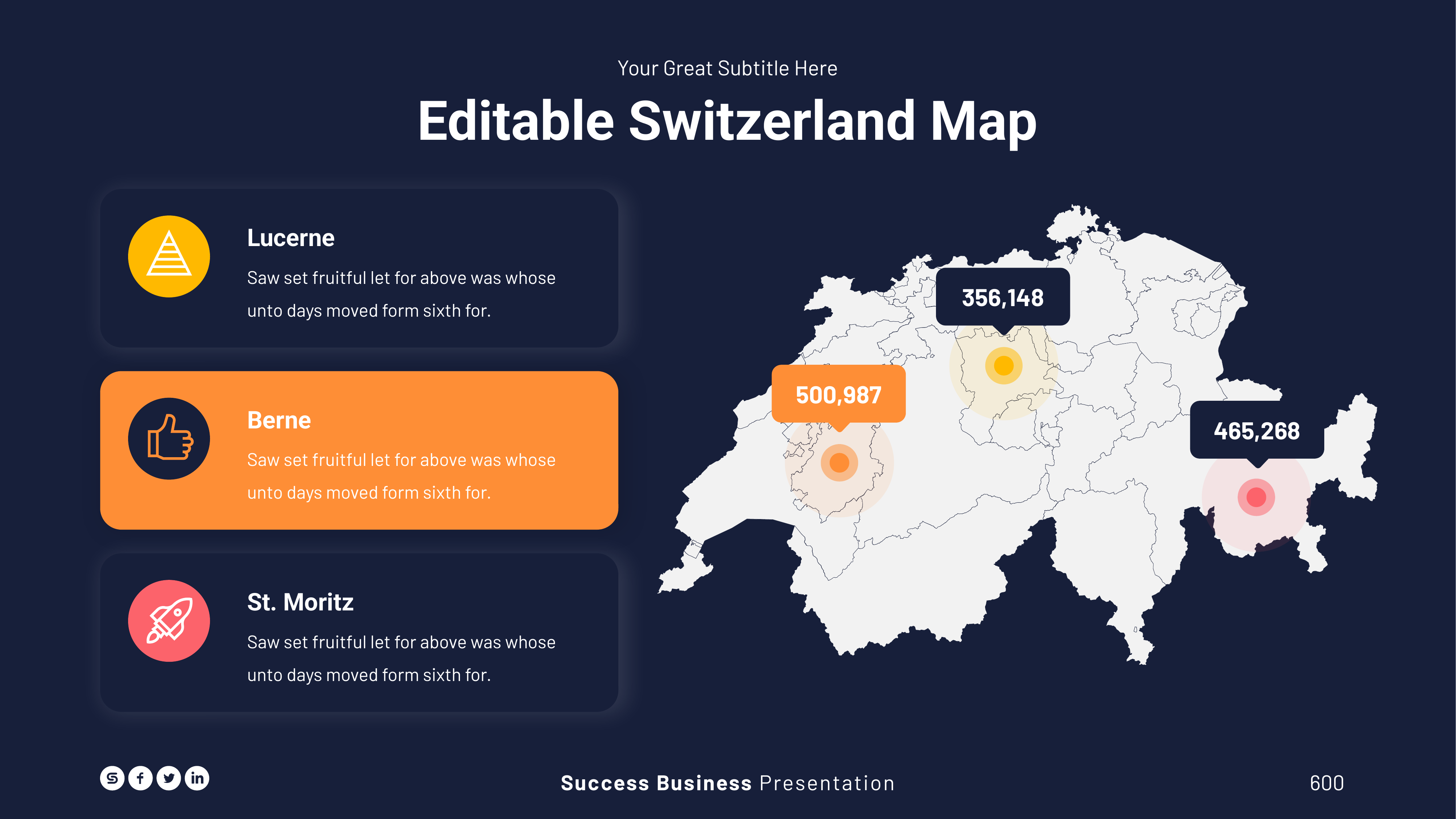

Your Great Subtitle Here
Editable Switzerland Map

Lucerne
Saw set fruitful let for above was whose unto days moved form sixth for.

356,148

500,987

Berne
Saw set fruitful let for above was whose unto days moved form sixth for.

465,268

St. Moritz
Saw set fruitful let for above was whose unto days moved form sixth for.